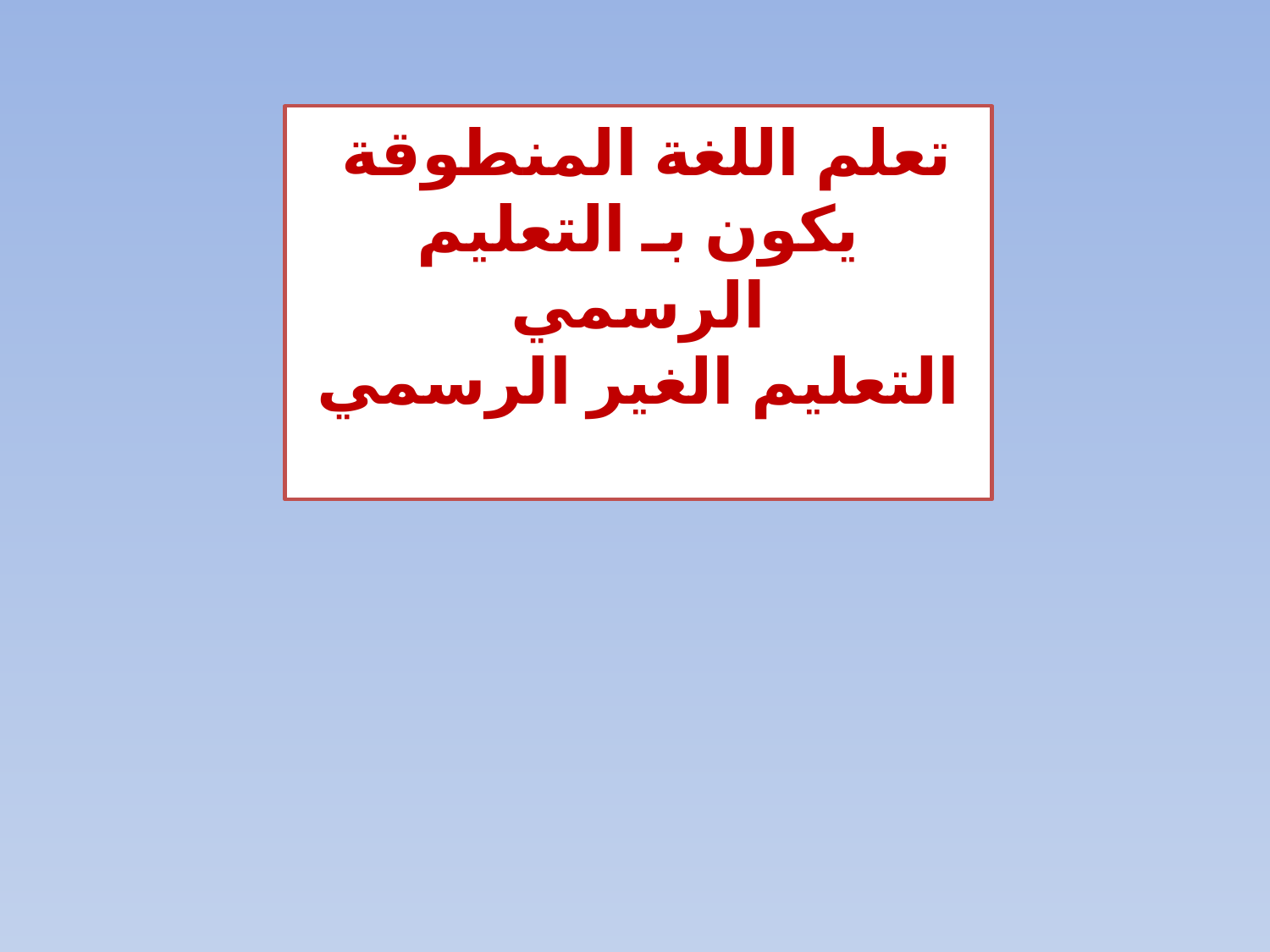

تعلم اللغة المنطوقة
يكون بـ التعليم الرسمي
 التعليم الغير الرسمي